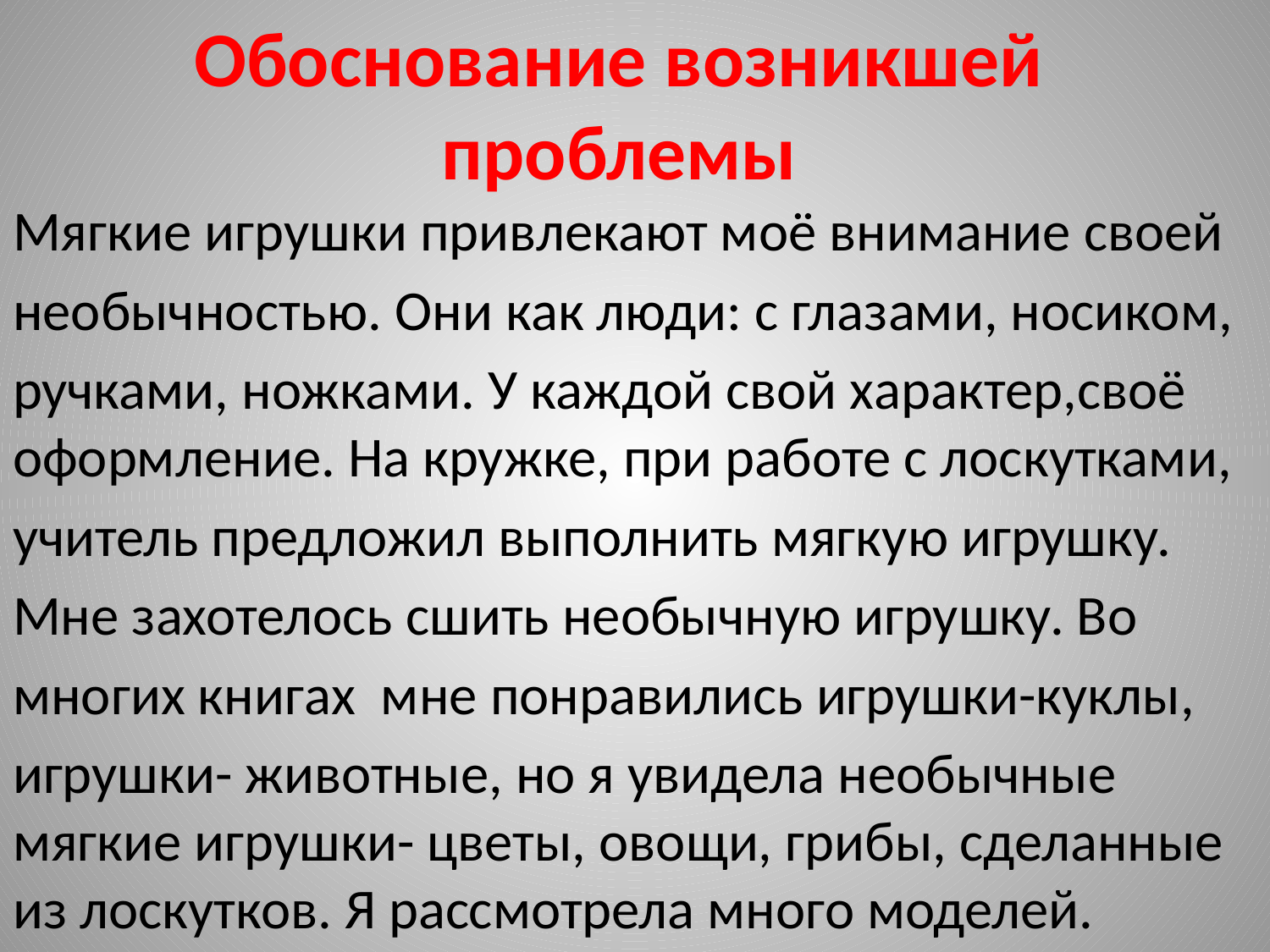

# Обоснование возникшей проблемы
Мягкие игрушки привлекают моё внимание своей
необычностью. Они как люди: с глазами, носиком,
ручками, ножками. У каждой свой характер,своё оформление. На кружке, при работе с лоскутками,
учитель предложил выполнить мягкую игрушку.
Мне захотелось сшить необычную игрушку. Во
многих книгах  мне понравились игрушки-куклы,
игрушки- животные, но я увидела необычные мягкие игрушки- цветы, овощи, грибы, сделанные из лоскутков. Я рассмотрела много моделей.